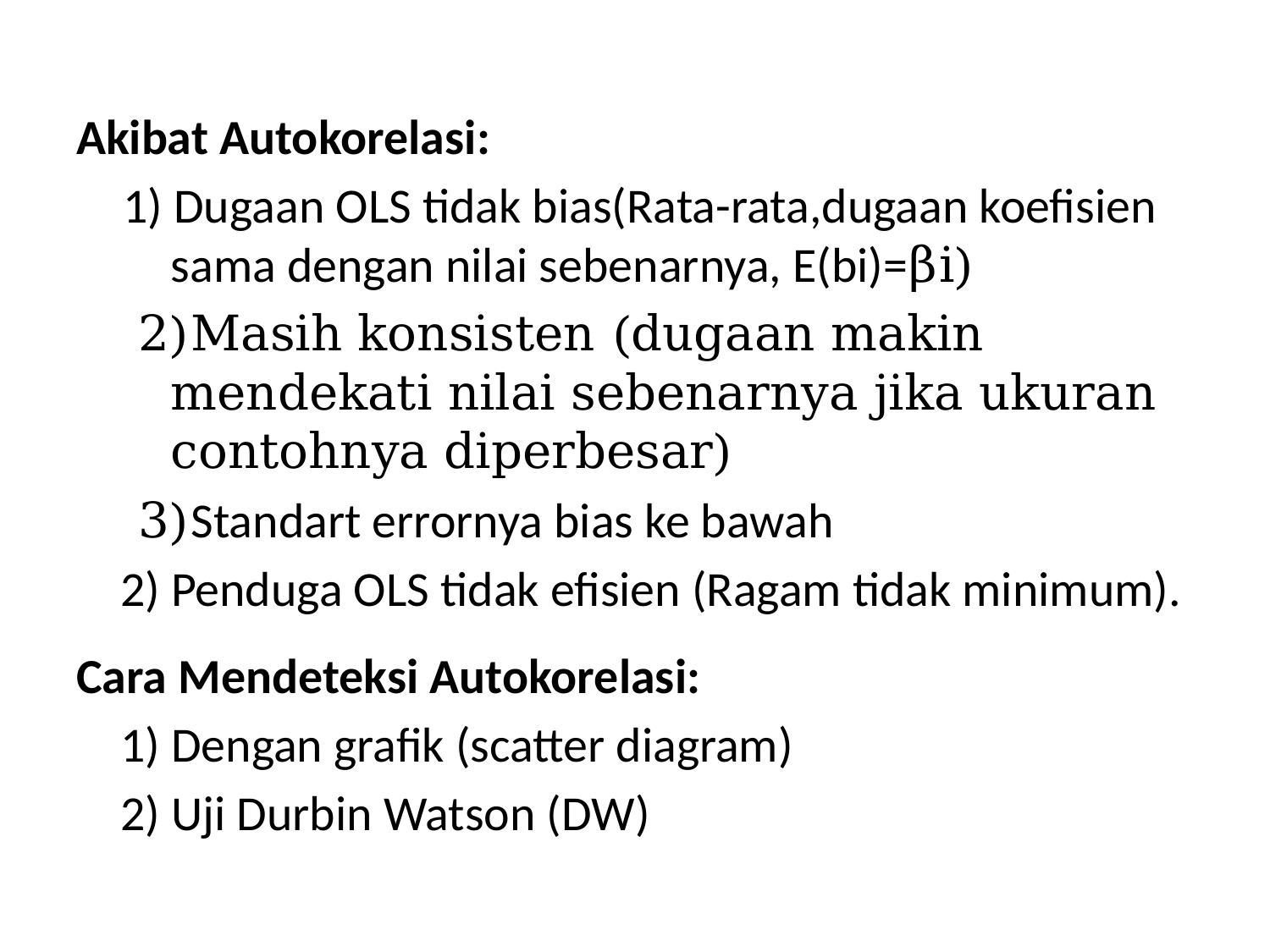

Akibat Autokorelasi:
  1) Dugaan OLS tidak bias(Rata-rata,dugaan koefisien sama dengan nilai sebenarnya, E(bi)=βi)
    2)Masih konsisten (dugaan makin mendekati nilai sebenarnya jika ukuran contohnya diperbesar)
    3)Standart errornya bias ke bawah
    2) Penduga OLS tidak efisien (Ragam tidak minimum).
Cara Mendeteksi Autokorelasi:
    1) Dengan grafik (scatter diagram)
    2) Uji Durbin Watson (DW)